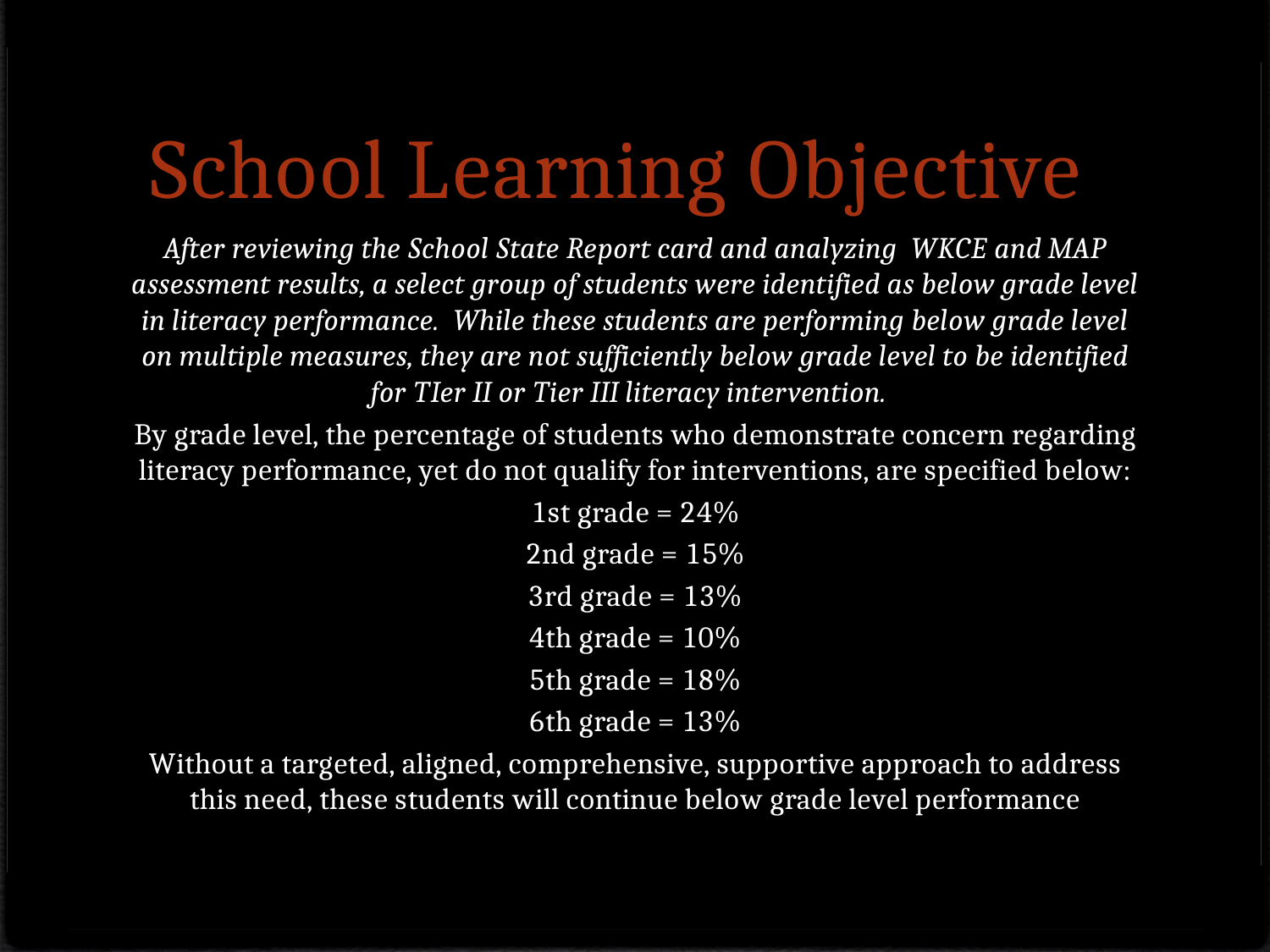

# School Learning Objective
After reviewing the School State Report card and analyzing  WKCE and MAP assessment results, a select group of students were identified as below grade level in literacy performance.  While these students are performing below grade level on multiple measures, they are not sufficiently below grade level to be identified for TIer II or Tier III literacy intervention.
By grade level, the percentage of students who demonstrate concern regarding literacy performance, yet do not qualify for interventions, are specified below:
1st grade = 24%
2nd grade = 15%
3rd grade = 13%
4th grade = 10%
5th grade = 18%
6th grade = 13%
Without a targeted, aligned, comprehensive, supportive approach to address this need, these students will continue below grade level performance